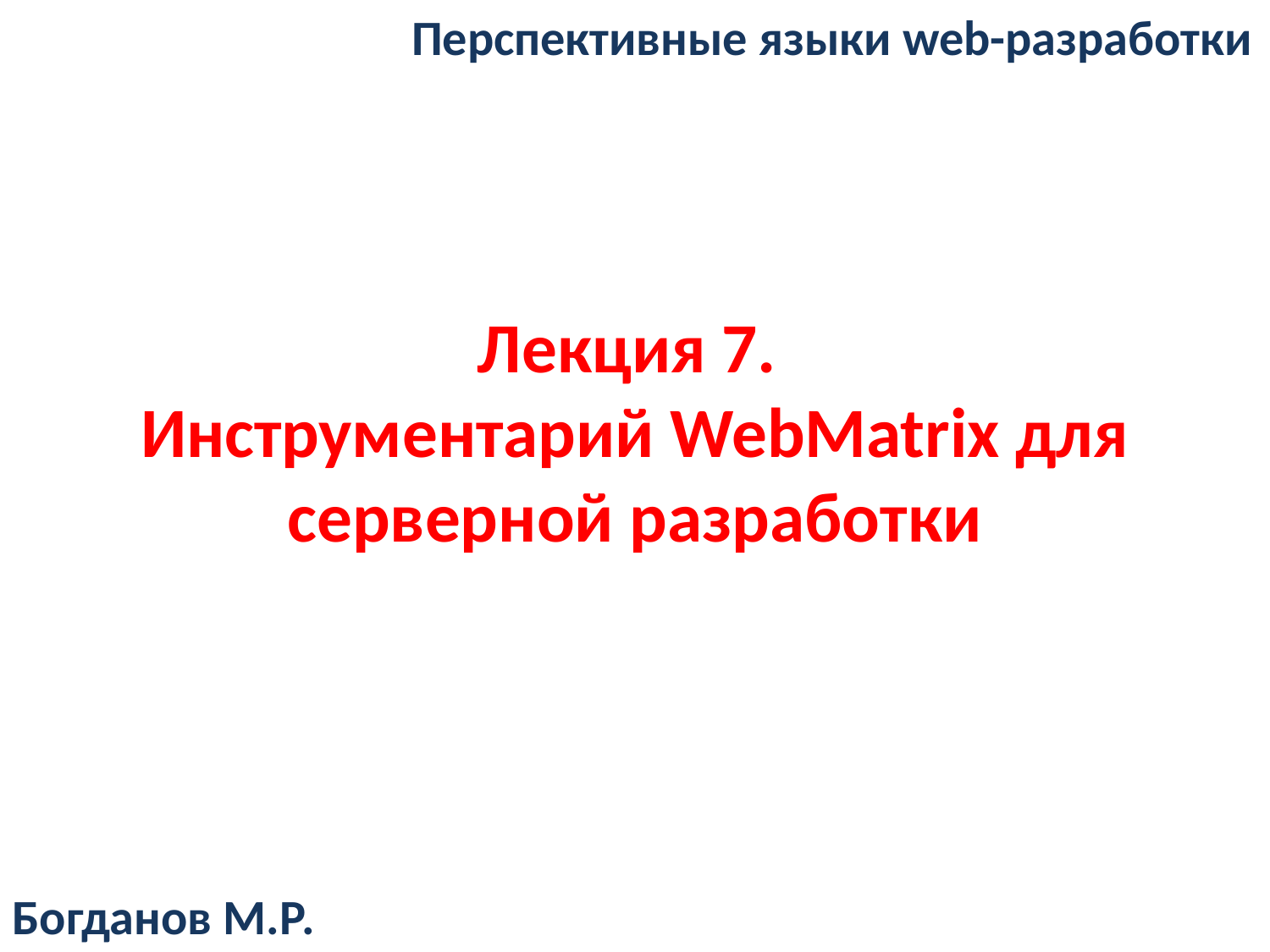

Перспективные языки web-разработки
Лекция 7.
Инструментарий WebMatrix для серверной разработки
Богданов М.Р.